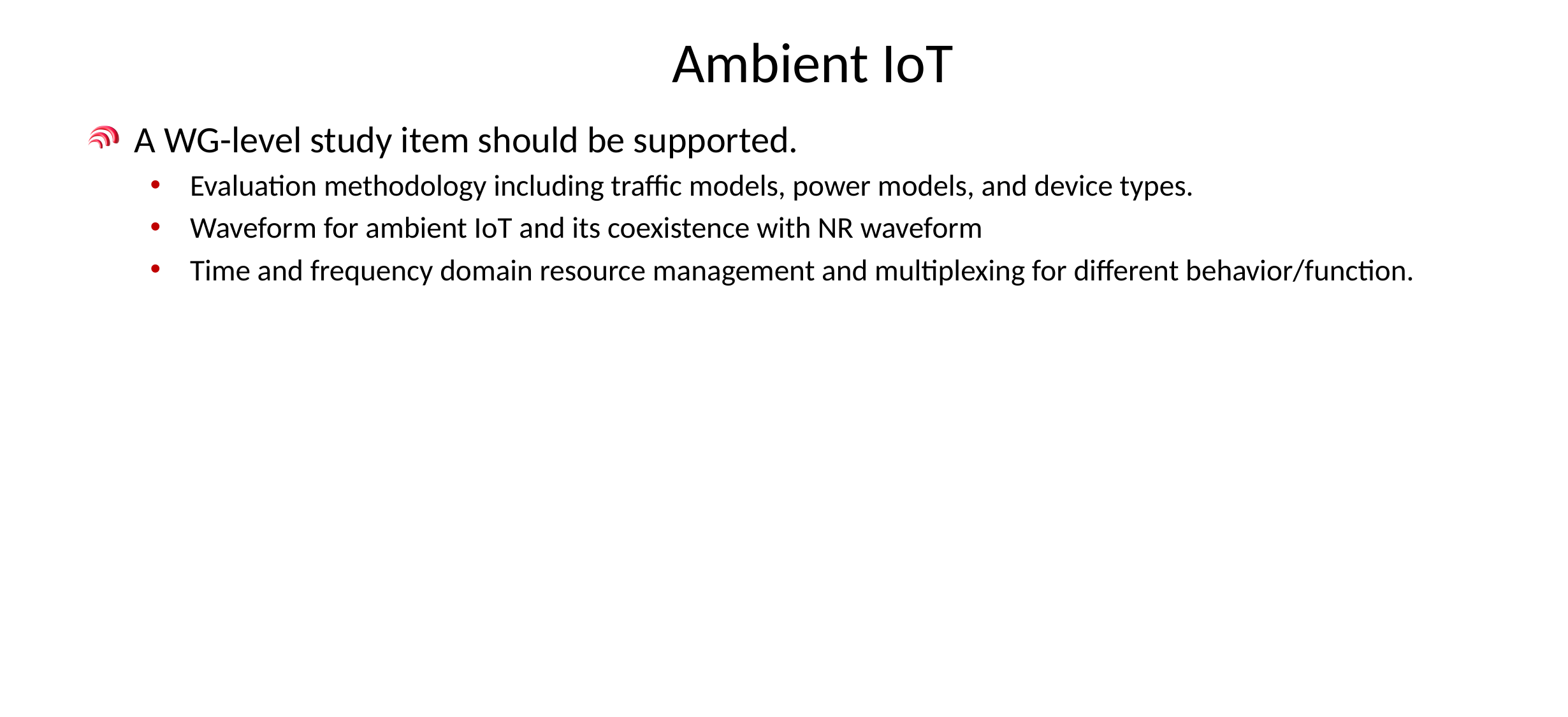

# Ambient IoT
A WG-level study item should be supported.
Evaluation methodology including traffic models, power models, and device types.
Waveform for ambient IoT and its coexistence with NR waveform
Time and frequency domain resource management and multiplexing for different behavior/function.